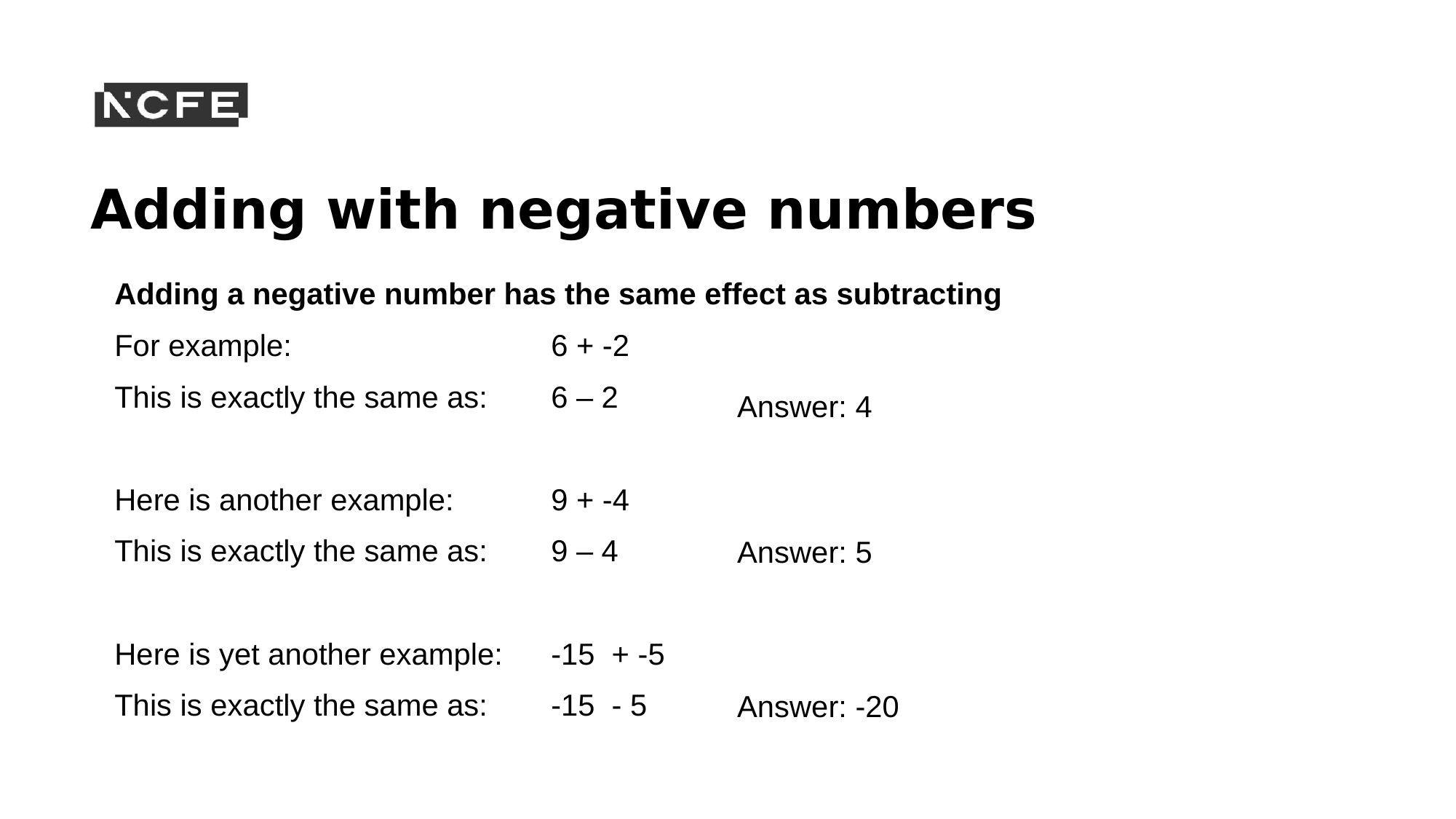

# Adding with negative numbers
Adding a negative number has the same effect as subtracting
For example:  			6 + -2
This is exactly the same as: 	6 – 2

Here is another example:	9 + -4
This is exactly the same as: 	9 – 4

Here is yet another example:	-15  + -5
This is exactly the same as: 	-15  - 5
Answer: 4

Answer: 5

Answer: -20